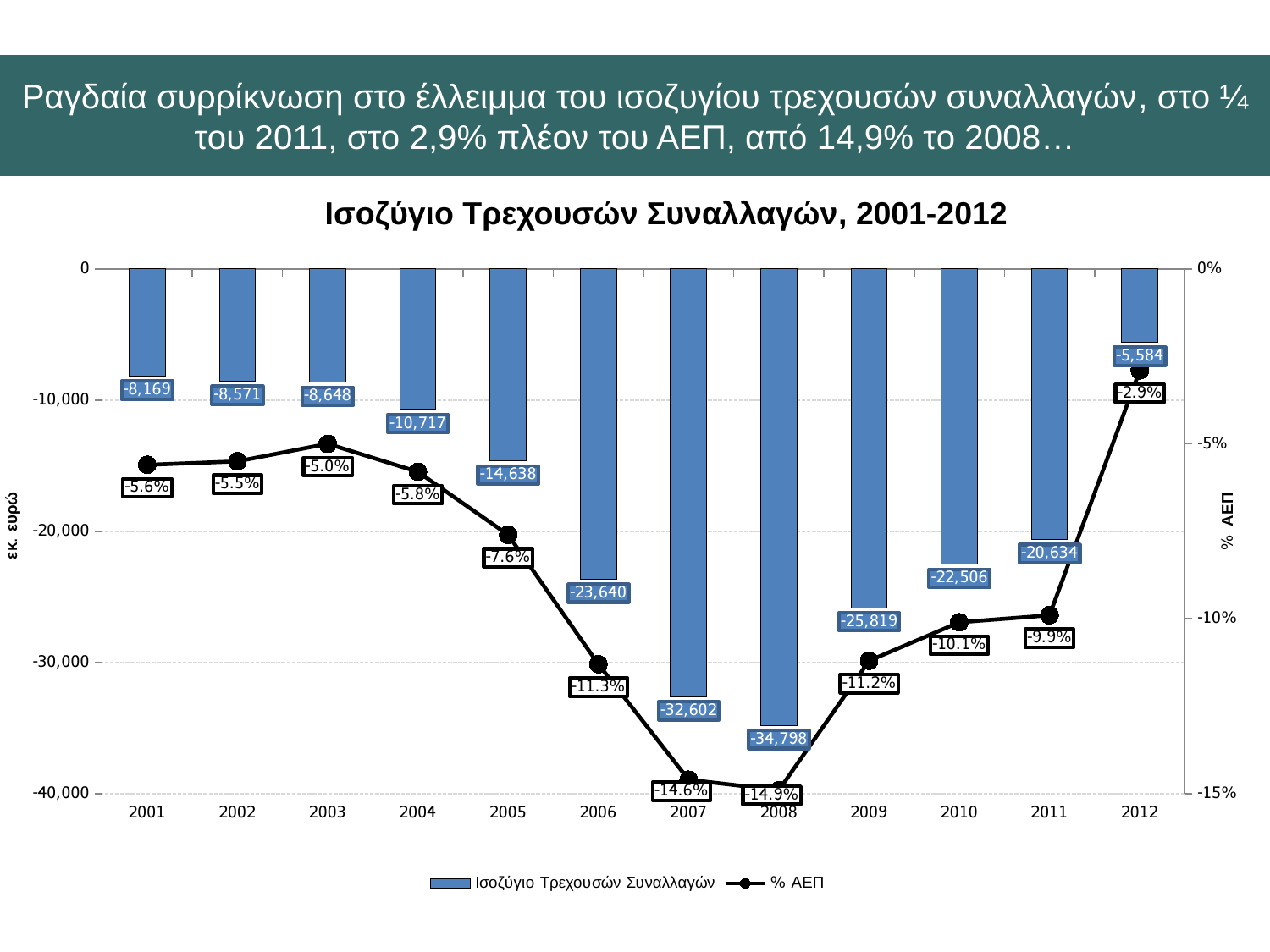

Ραγδαία συρρίκνωση στο έλλειμμα του ισοζυγίου τρεχουσών συναλλαγών, στο ¼ του 2011, στο 2,9% πλέον του ΑΕΠ, από 14,9% το 2008…
Ισοζύγιο Τρεχουσών Συναλλαγών, 2001-2012

### Chart

| Category | Ισοζύγιο Τρεχουσών Συναλλαγών | % ΑΕΠ |
|---|---|---|
| 2001 | -8169.3 | -0.056 |
| 2002 | -8571.299999999981 | -0.055000000000000014 |
| 2003 | -8647.5 | -0.05 |
| 2004 | -10717.1 | -0.058 |
| 2005 | -14637.5 | -0.07600000000000001 |
| 2006 | -23640.3 | -0.113 |
| 2007 | -32602.2 | -0.14600000000000007 |
| 2008 | -34797.6 | -0.14900000000000008 |
| 2009 | -25818.799999999996 | -0.112 |
| 2010 | -22506.0 | -0.10100000000000002 |
| 2011 | -20633.5 | -0.09900000000000005 |
| 2012 | -5583.7 | -0.029000000000000012 |